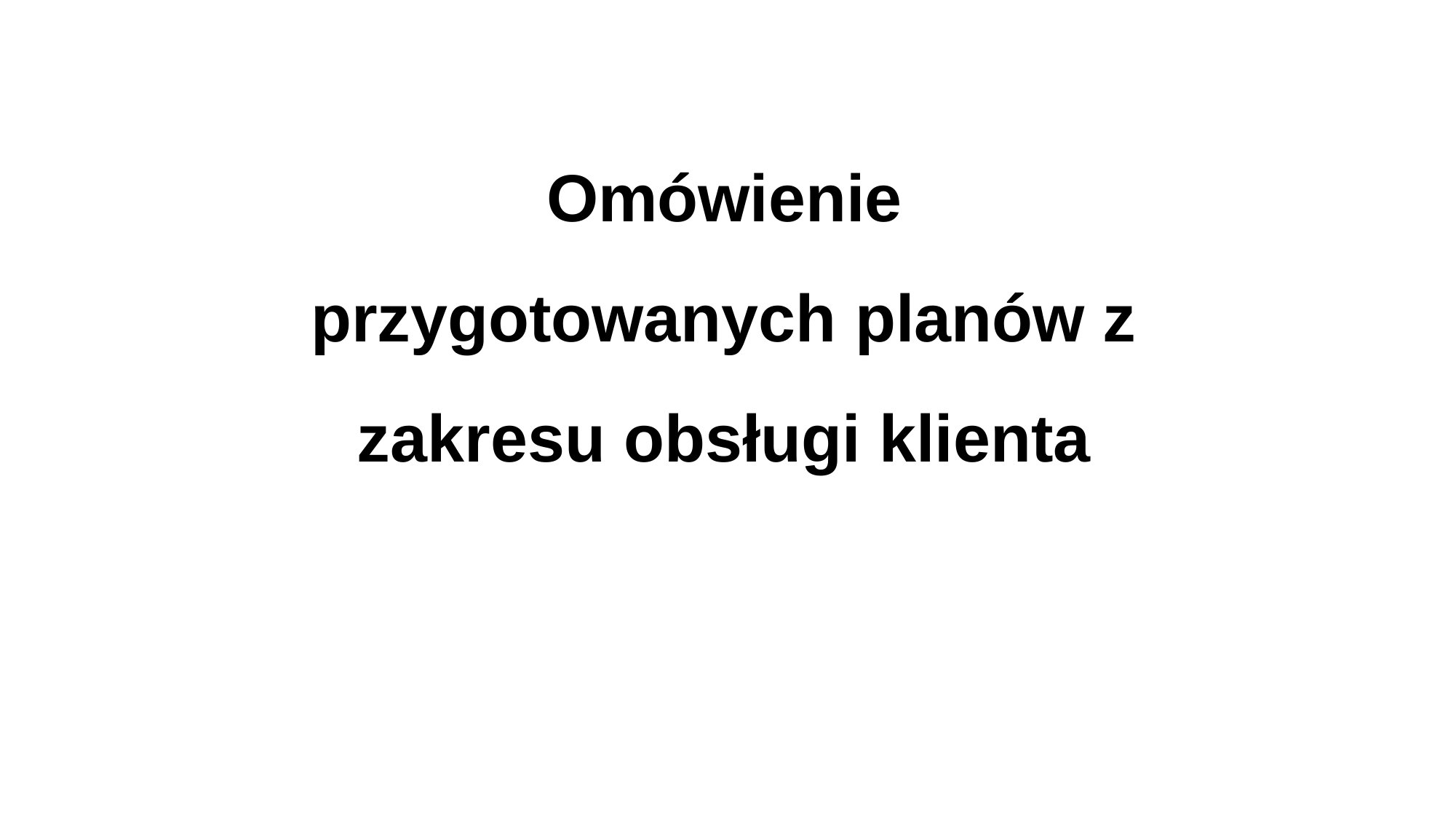

# Omówienie przygotowanych planów z zakresu obsługi klienta